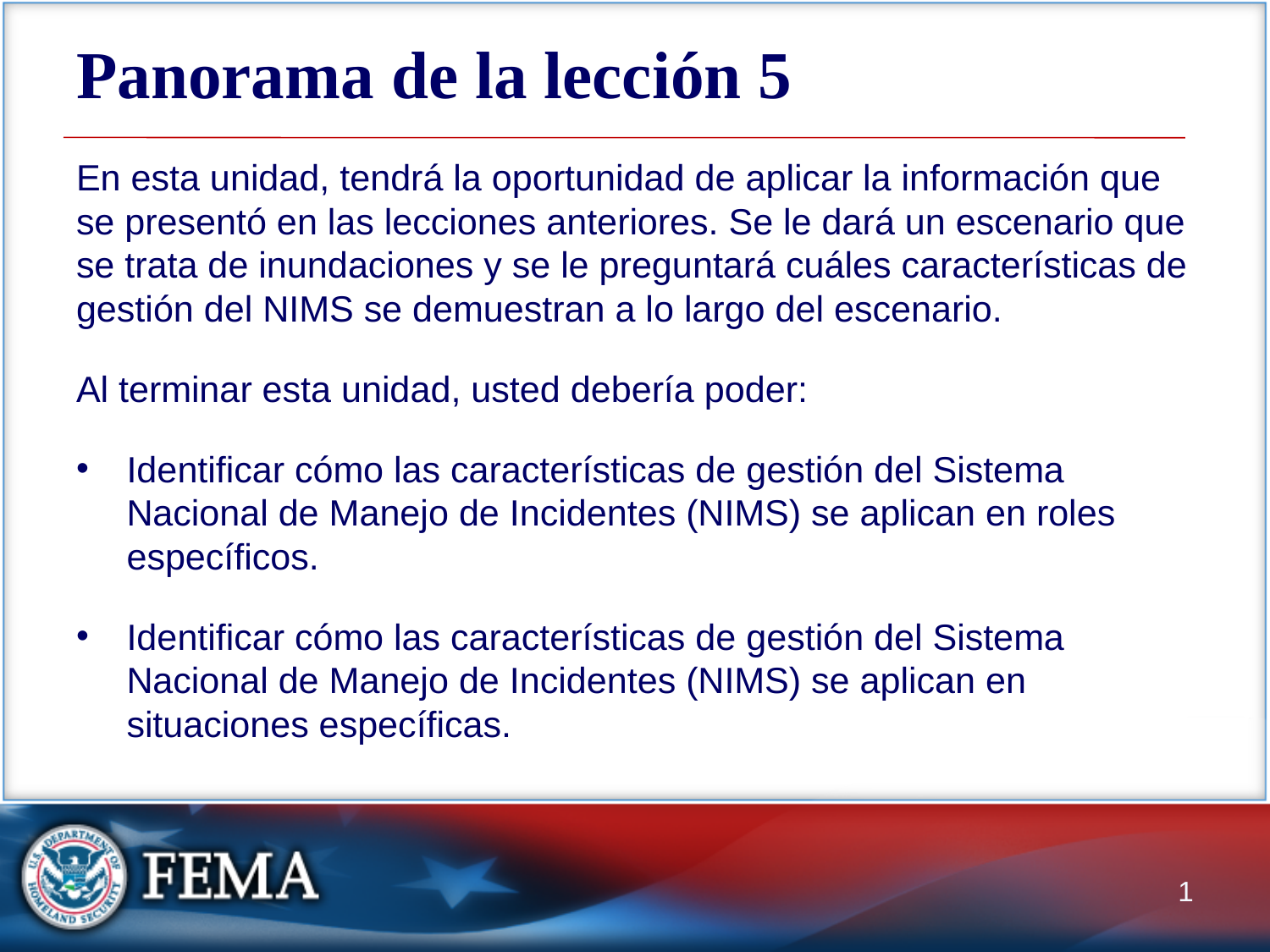

# Panorama de la lección 5
En esta unidad, tendrá la oportunidad de aplicar la información que se presentó en las lecciones anteriores. Se le dará un escenario que se trata de inundaciones y se le preguntará cuáles características de gestión del NIMS se demuestran a lo largo del escenario.
Al terminar esta unidad, usted debería poder:
Identificar cómo las características de gestión del Sistema Nacional de Manejo de Incidentes (NIMS) se aplican en roles específicos.
Identificar cómo las características de gestión del Sistema Nacional de Manejo de Incidentes (NIMS) se aplican en situaciones específicas.
1